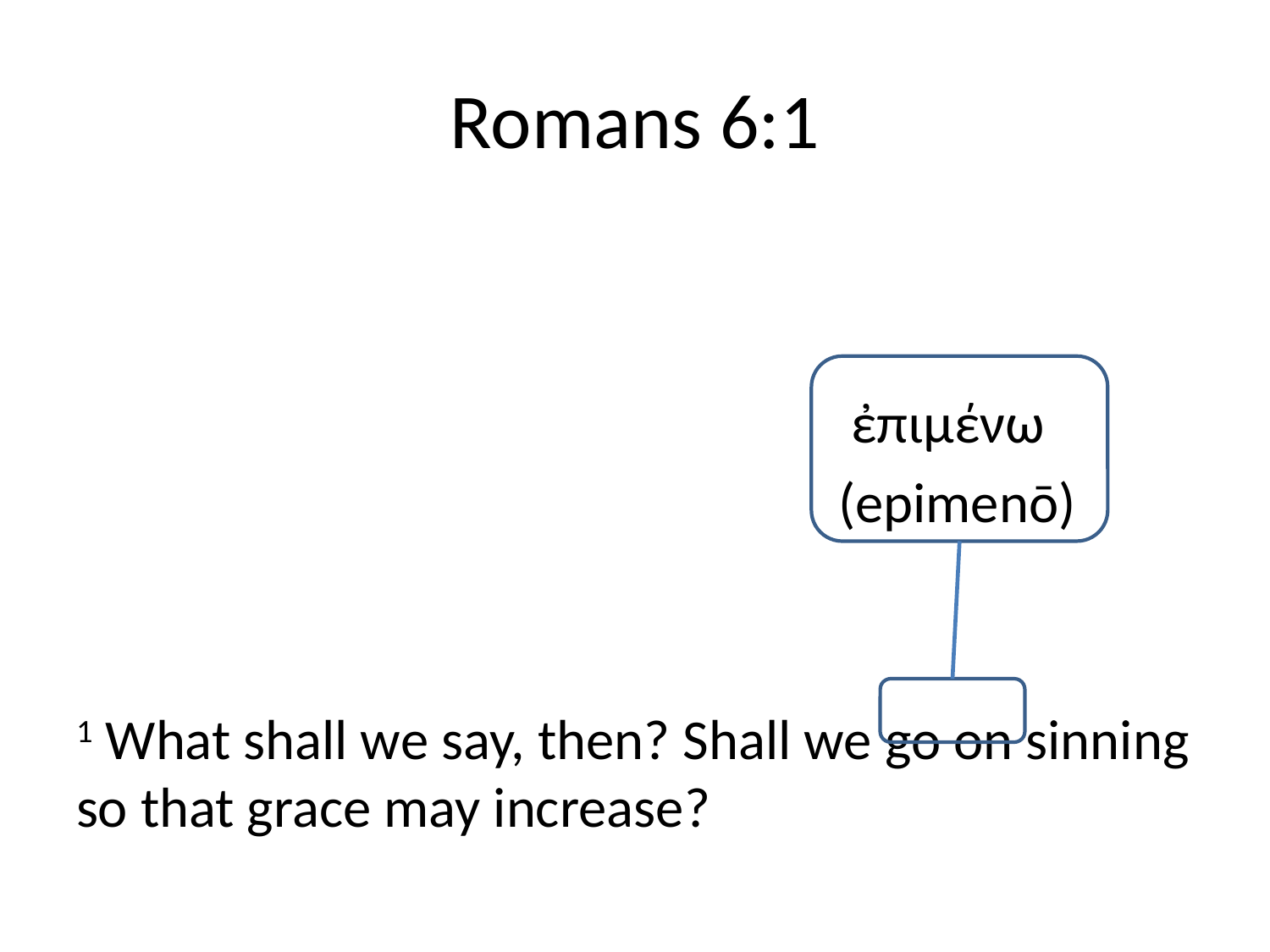

# Romans 6:1

						 ἐπιμένω
						(epimenō)

1 What shall we say, then? Shall we go on sinning so that grace may increase?